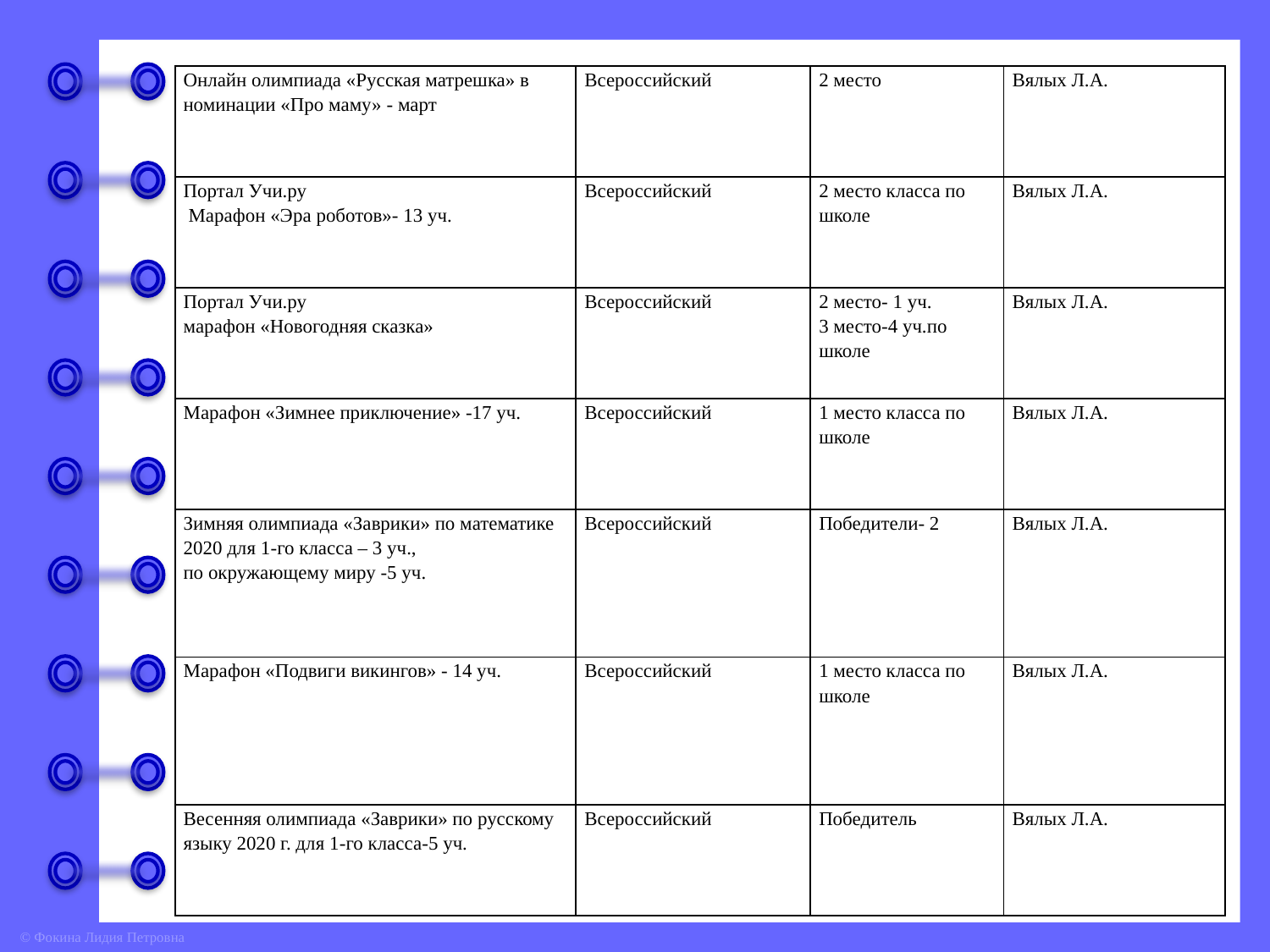

| Онлайн олимпиада «Русская матрешка» в номинации «Про маму» - март | Всероссийский | 2 место | Вялых Л.А. |
| --- | --- | --- | --- |
| Портал Учи.ру Марафон «Эра роботов»- 13 уч. | Всероссийский | 2 место класса по школе | Вялых Л.А. |
| Портал Учи.ру марафон «Новогодняя сказка» | Всероссийский | 2 место- 1 уч. 3 место-4 уч.по школе | Вялых Л.А. |
| Марафон «Зимнее приключение» -17 уч. | Всероссийский | 1 место класса по школе | Вялых Л.А. |
| Зимняя олимпиада «Заврики» по математике 2020 для 1﻿-﻿го класса – 3 уч., по окружающему миру -5 уч. | Всероссийский | Победители- 2 | Вялых Л.А. |
| Марафон «Подвиги викингов» - 14 уч. | Всероссийский | 1 место класса по школе | Вялых Л.А. |
| Весенняя олимпиада «Заврики» по русскому языку 2020 г. для 1﻿-﻿го класса-5 уч. | Всероссийский | Победитель | Вялых Л.А. |